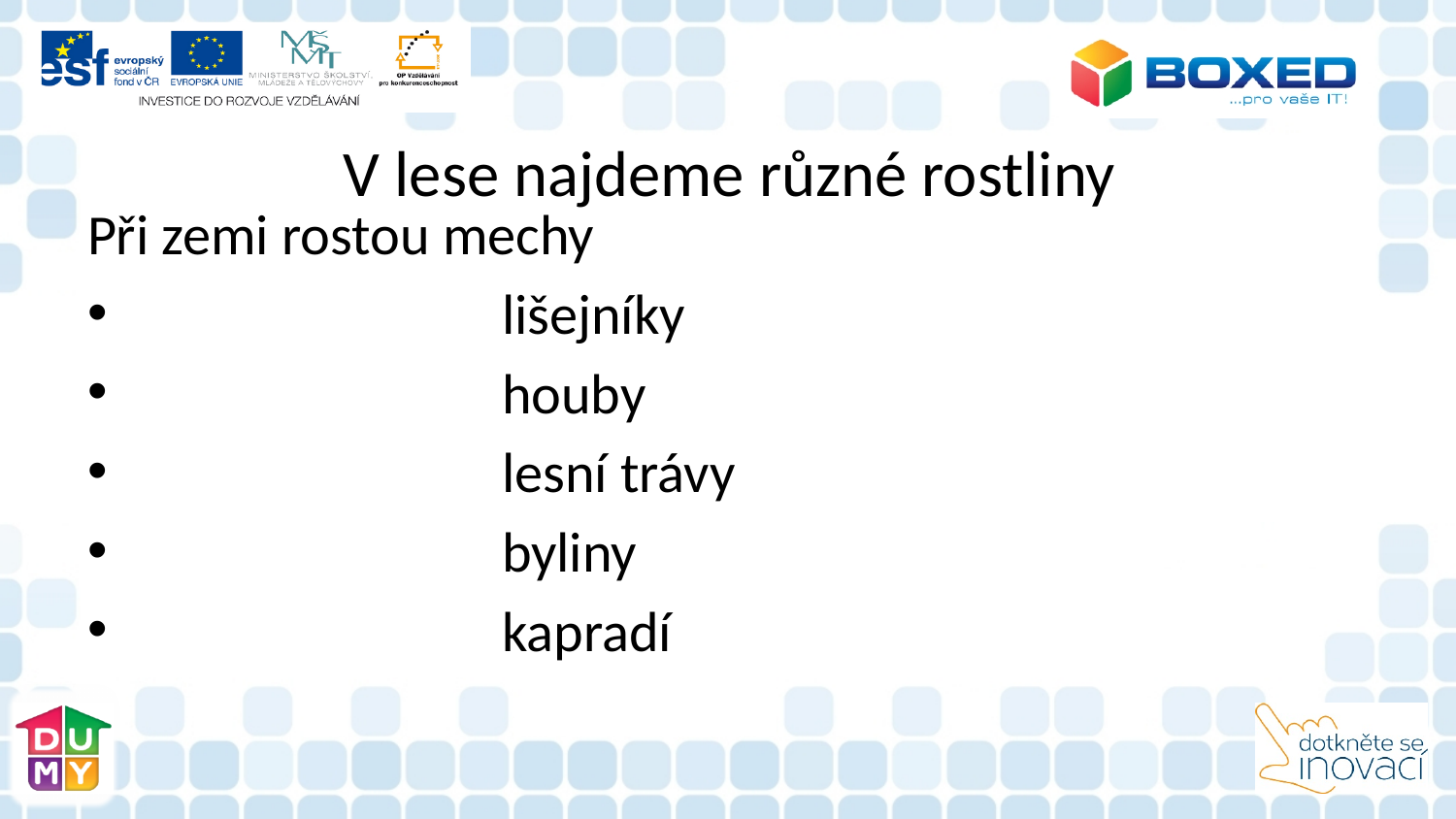

# V lese najdeme různé rostliny
Při zemi rostou mechy
                            lišejníky
                            houby
                            lesní trávy
                            byliny
                            kapradí